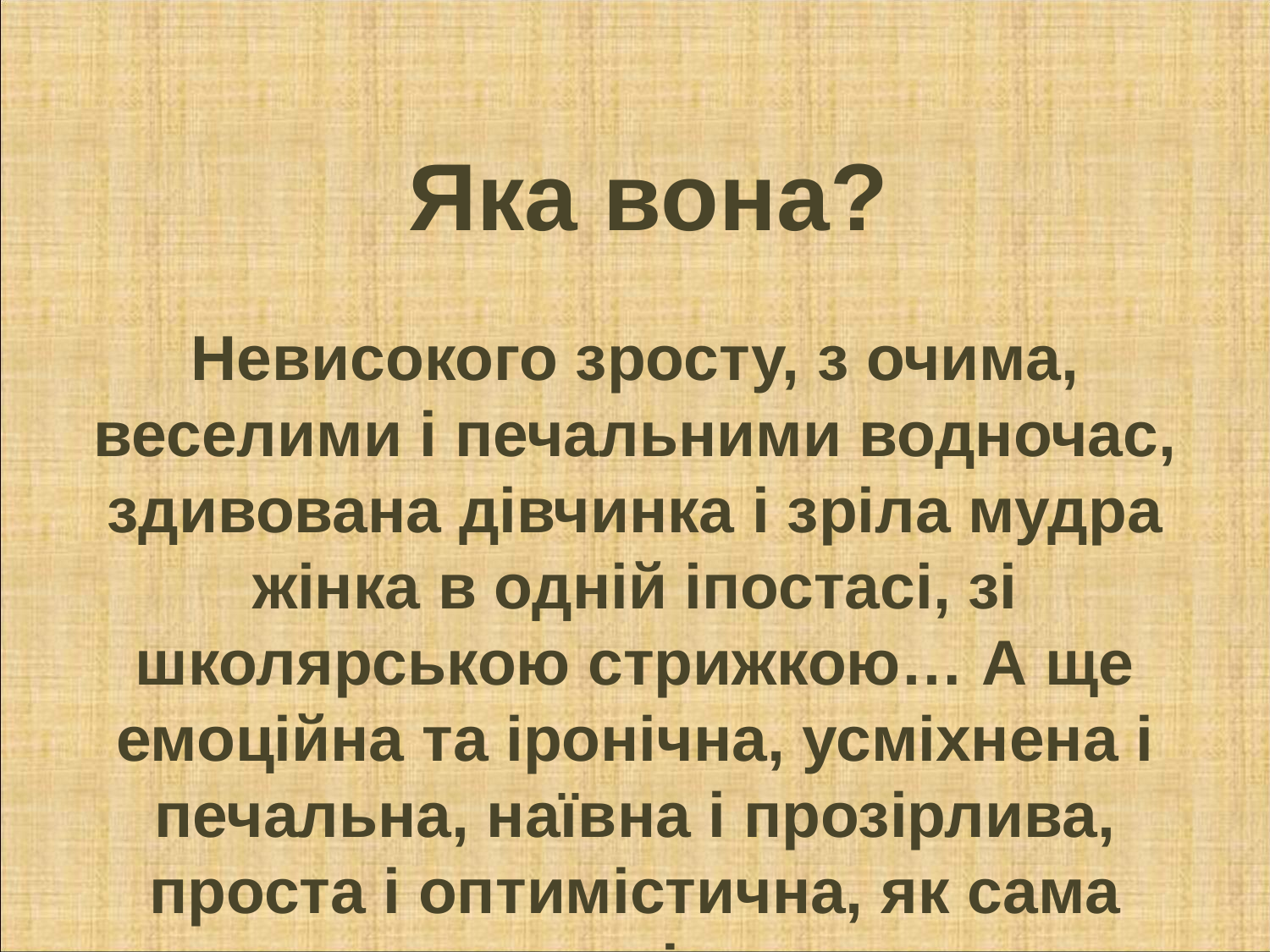

Яка вона?

Невисокого зросту, з очима, веселими і печальними водночас, здивована дівчинка і зріла мудра жінка в одній іпостасі, зі школярською стрижкою… А ще емоційна та іронічна, усміхнена і печальна, наївна і прозірлива, проста і оптимістична, як сама поезія.